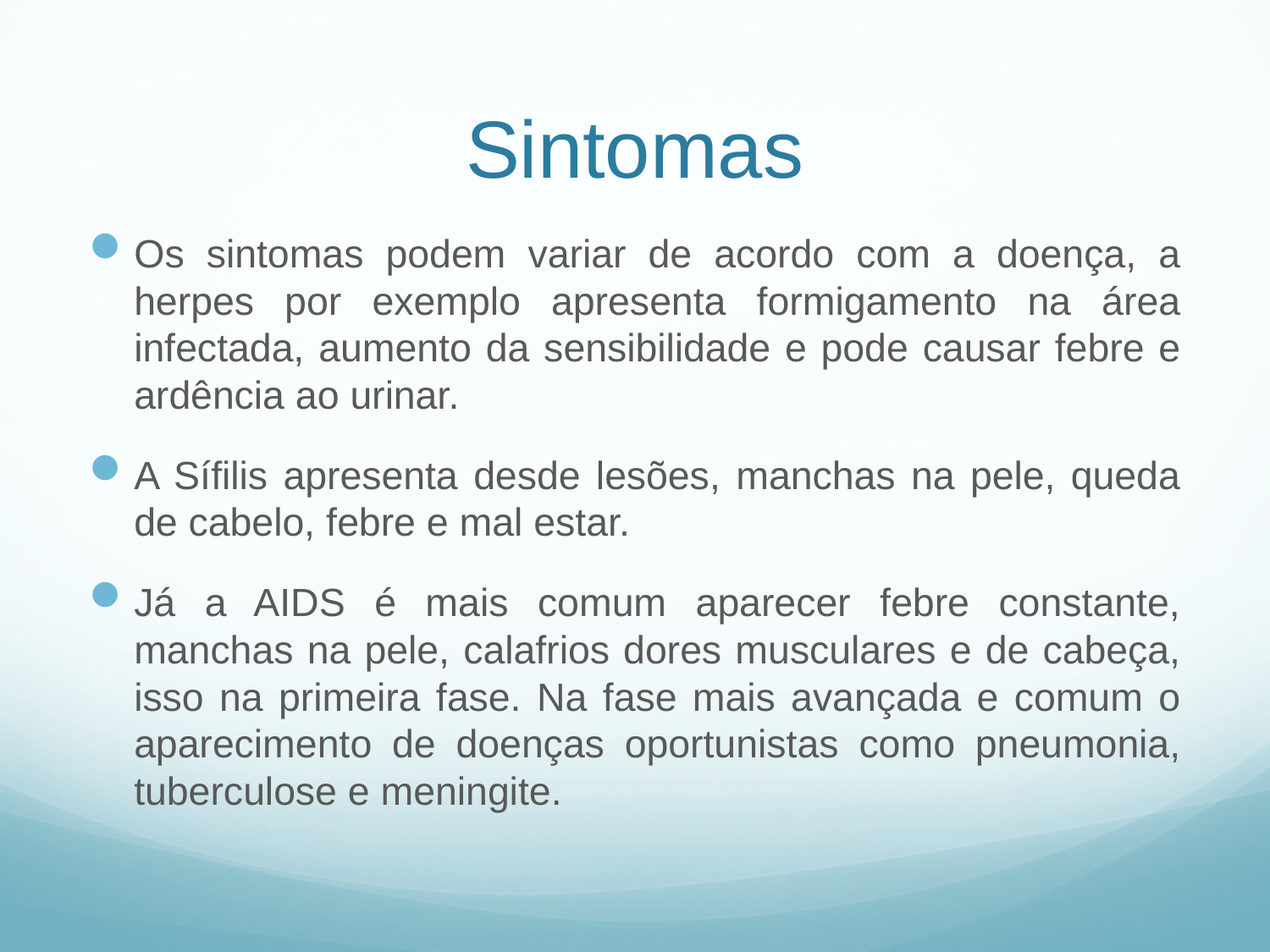

# Sintomas
Os sintomas podem variar de acordo com a doença, a herpes por exemplo apresenta formigamento na área infectada, aumento da sensibilidade e pode causar febre e ardência ao urinar.
A Sífilis apresenta desde lesões, manchas na pele, queda de cabelo, febre e mal estar.
Já a AIDS é mais comum aparecer febre constante, manchas na pele, calafrios dores musculares e de cabeça, isso na primeira fase. Na fase mais avançada e comum o aparecimento de doenças oportunistas como pneumonia, tuberculose e meningite.